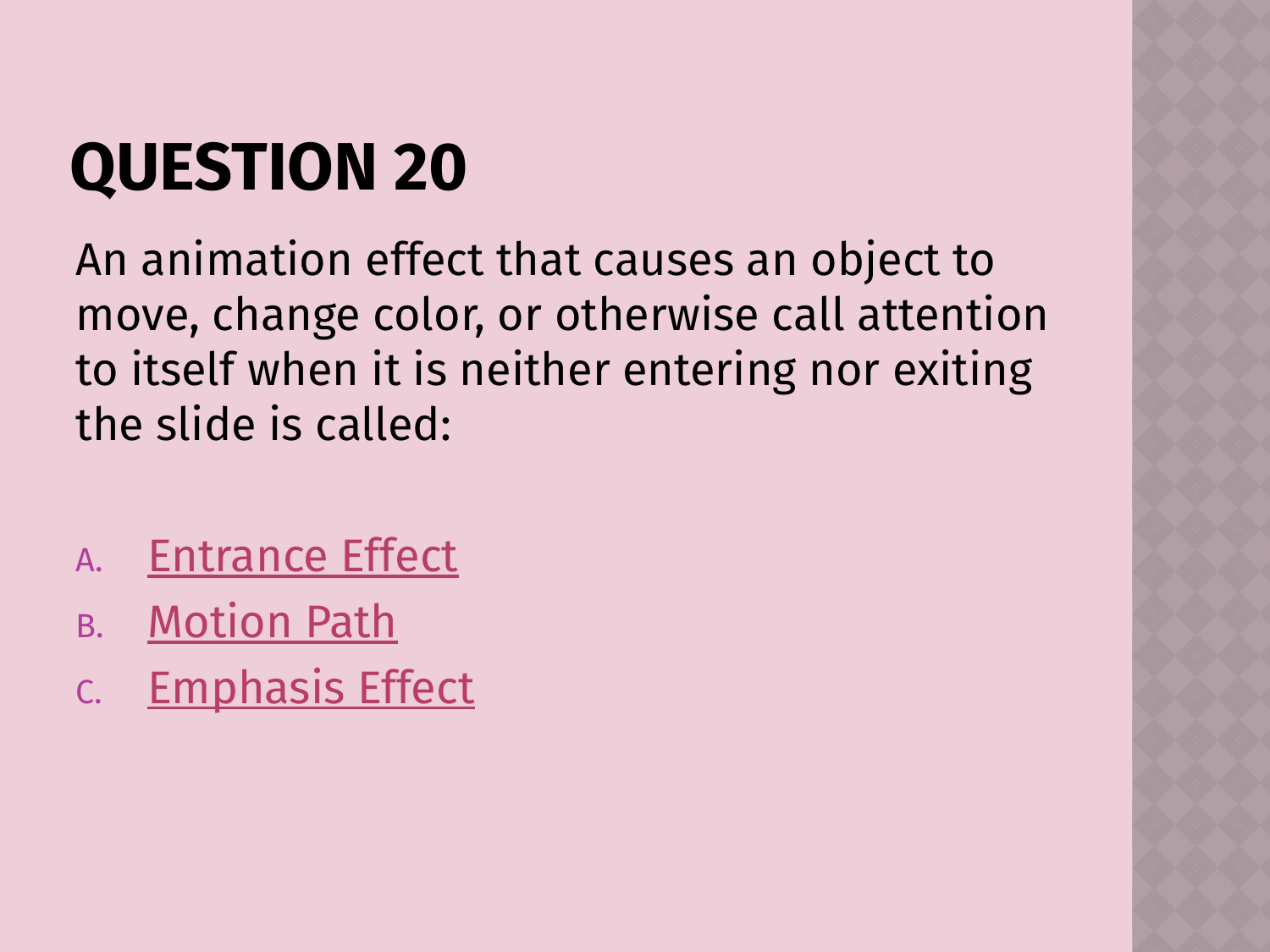

# Question 20
An animation effect that causes an object to move, change color, or otherwise call attention to itself when it is neither entering nor exiting the slide is called:

Entrance Effect
Motion Path
Emphasis Effect